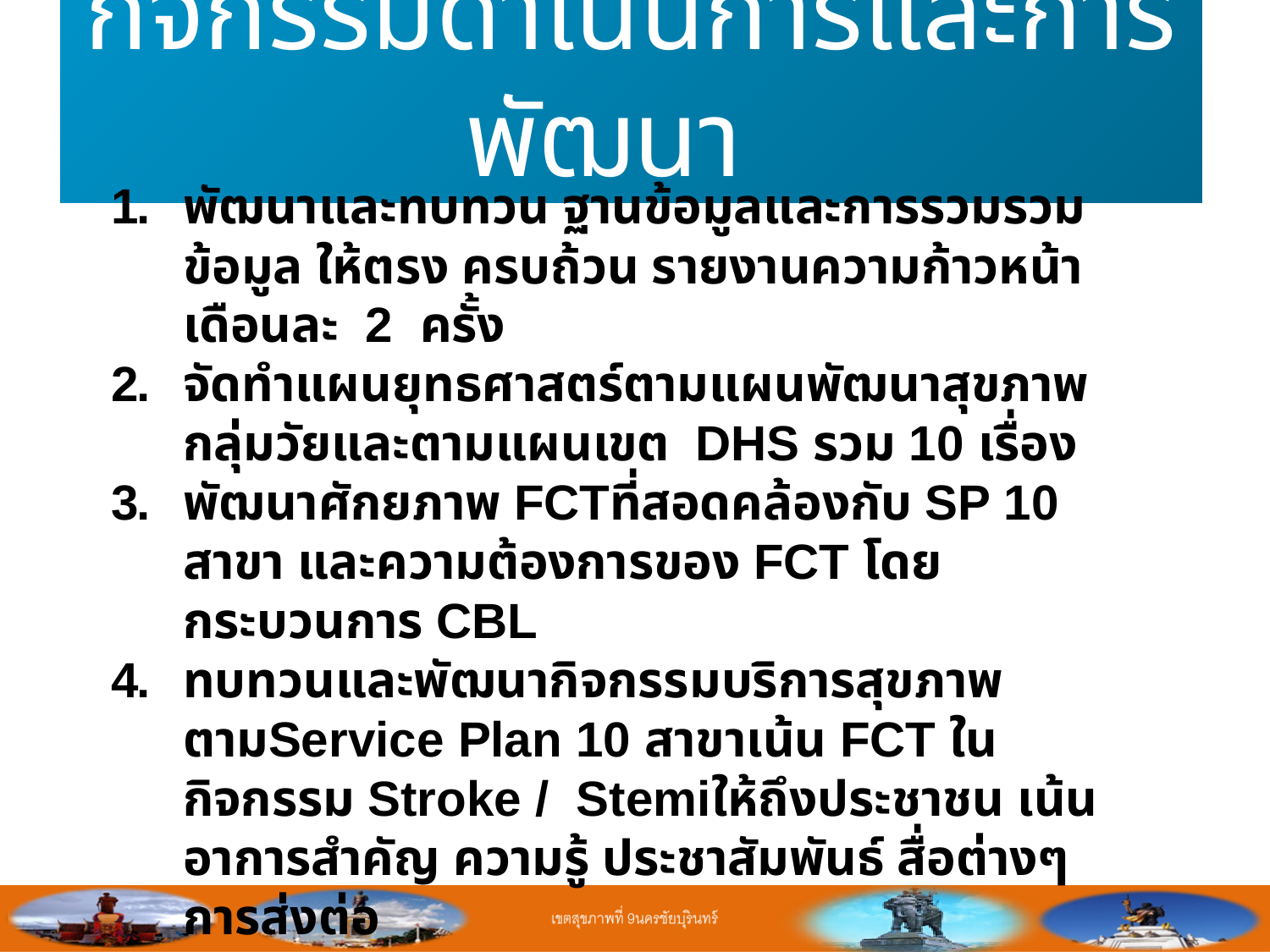

# กิจกรรมดำเนินการและการพัฒนา
พัฒนาและทบทวน ฐานข้อมูลและการรวมรวมข้อมูล ให้ตรง ครบถ้วน รายงานความก้าวหน้าเดือนละ  2  ครั้ง
จัดทำแผนยุทธศาสตร์ตามแผนพัฒนาสุขภาพกลุ่มวัยและตามแผนเขต  DHS รวม 10 เรื่อง
พัฒนาศักยภาพ FCTที่สอดคล้องกับ SP 10 สาขา และความต้องการของ FCT โดยกระบวนการ CBL
ทบทวนและพัฒนากิจกรรมบริการสุขภาพตามService Plan 10 สาขาเน้น FCT ในกิจกรรม Stroke /  Stemiให้ถึงประชาชน เน้นอาการสำคัญ ความรู้ ประชาสัมพันธ์ สื่อต่างๆ  การส่งต่อ
ประเมิน DHS ระดับอำเภอ จังหวัด และประเมินระดับเขต โดยกรรมการเขต(มีการแต่งตั้งคณะกรรมการประเมินรับรอง DHS-PCA)